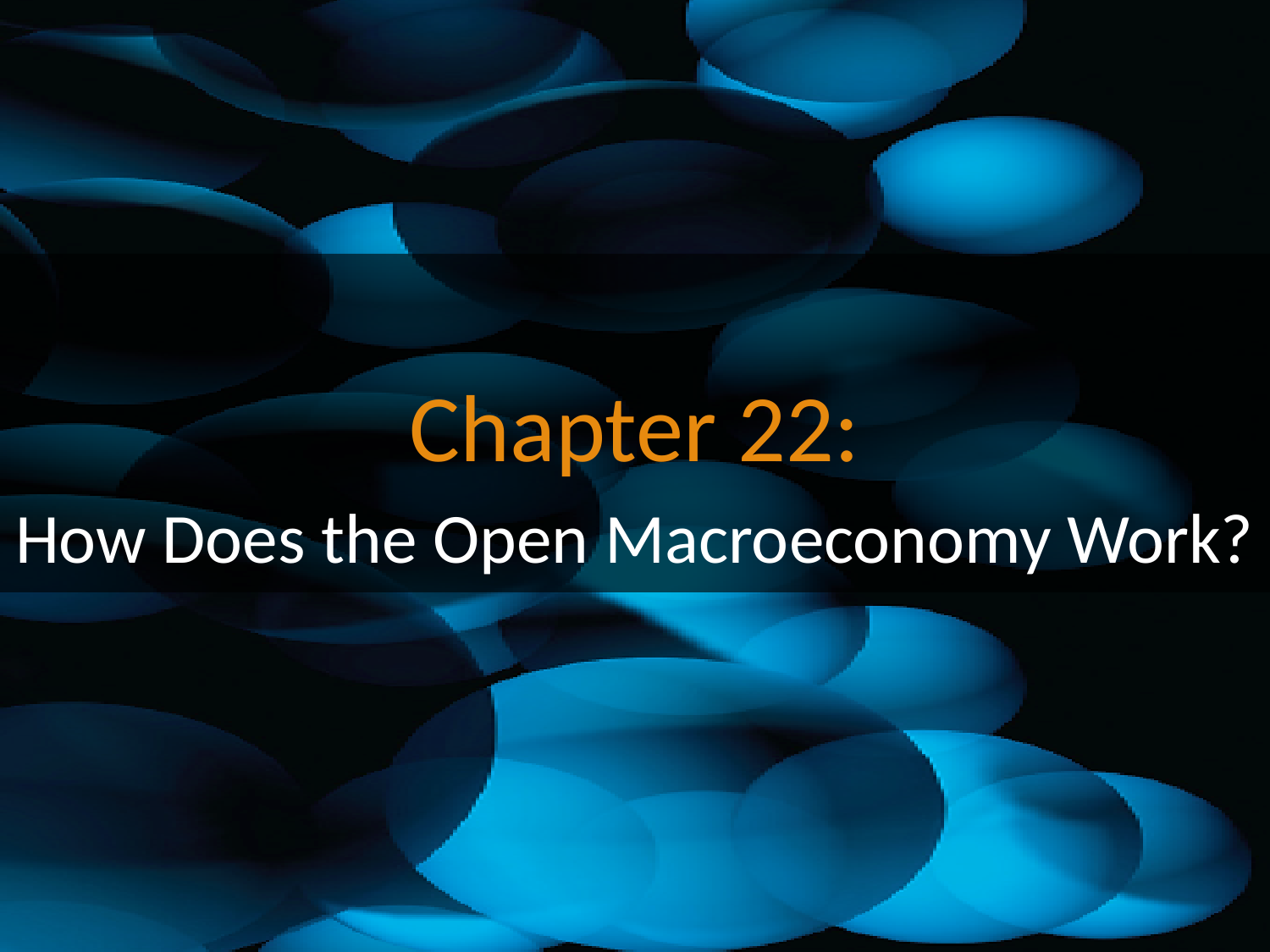

# Chapter 22:
How Does the Open Macroeconomy Work?